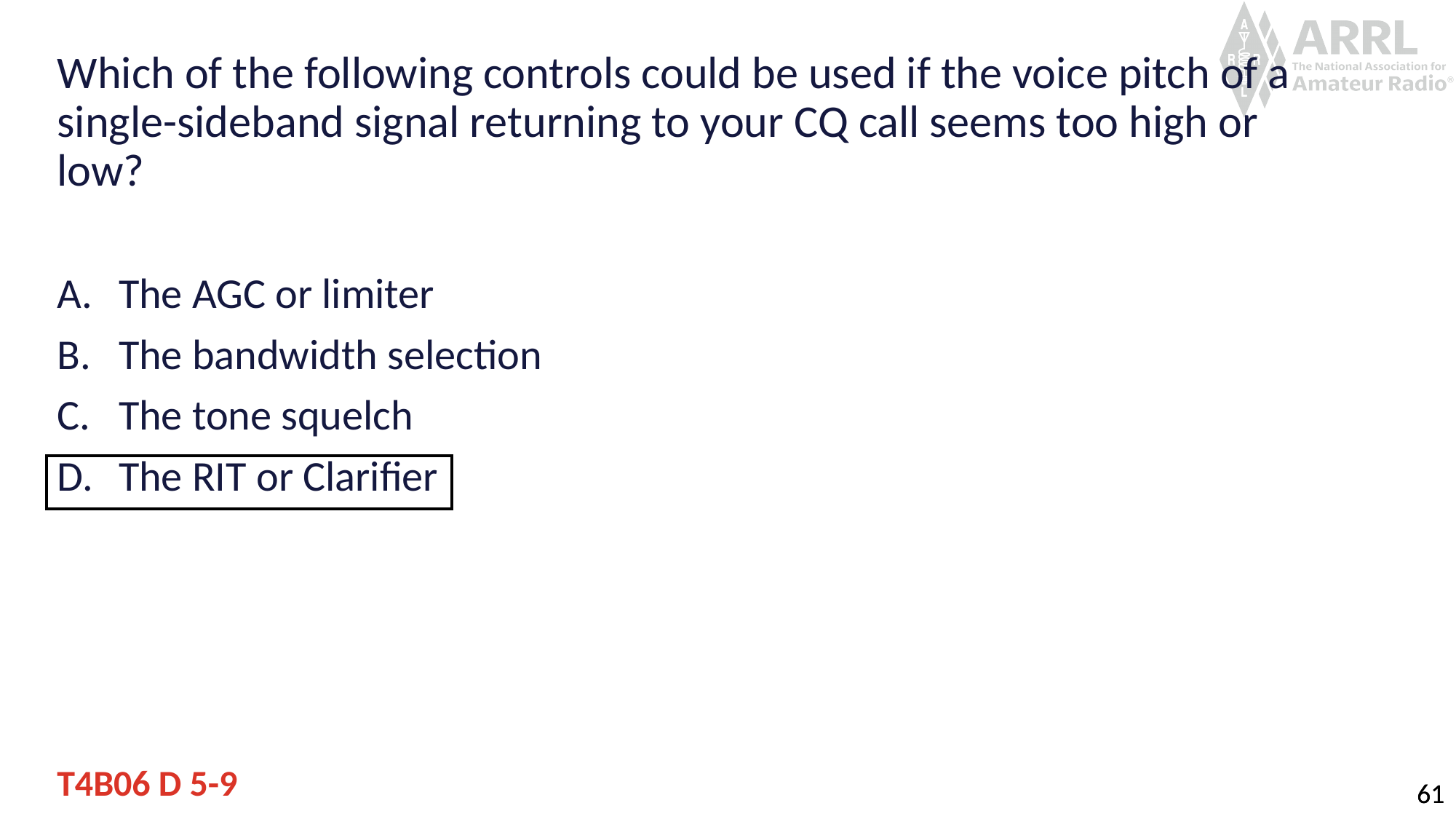

# Which of the following controls could be used if the voice pitch of a single-sideband signal returning to your CQ call seems too high or low?
The AGC or limiter
The bandwidth selection
The tone squelch
The RIT or Clarifier

T4B06 D 5-9